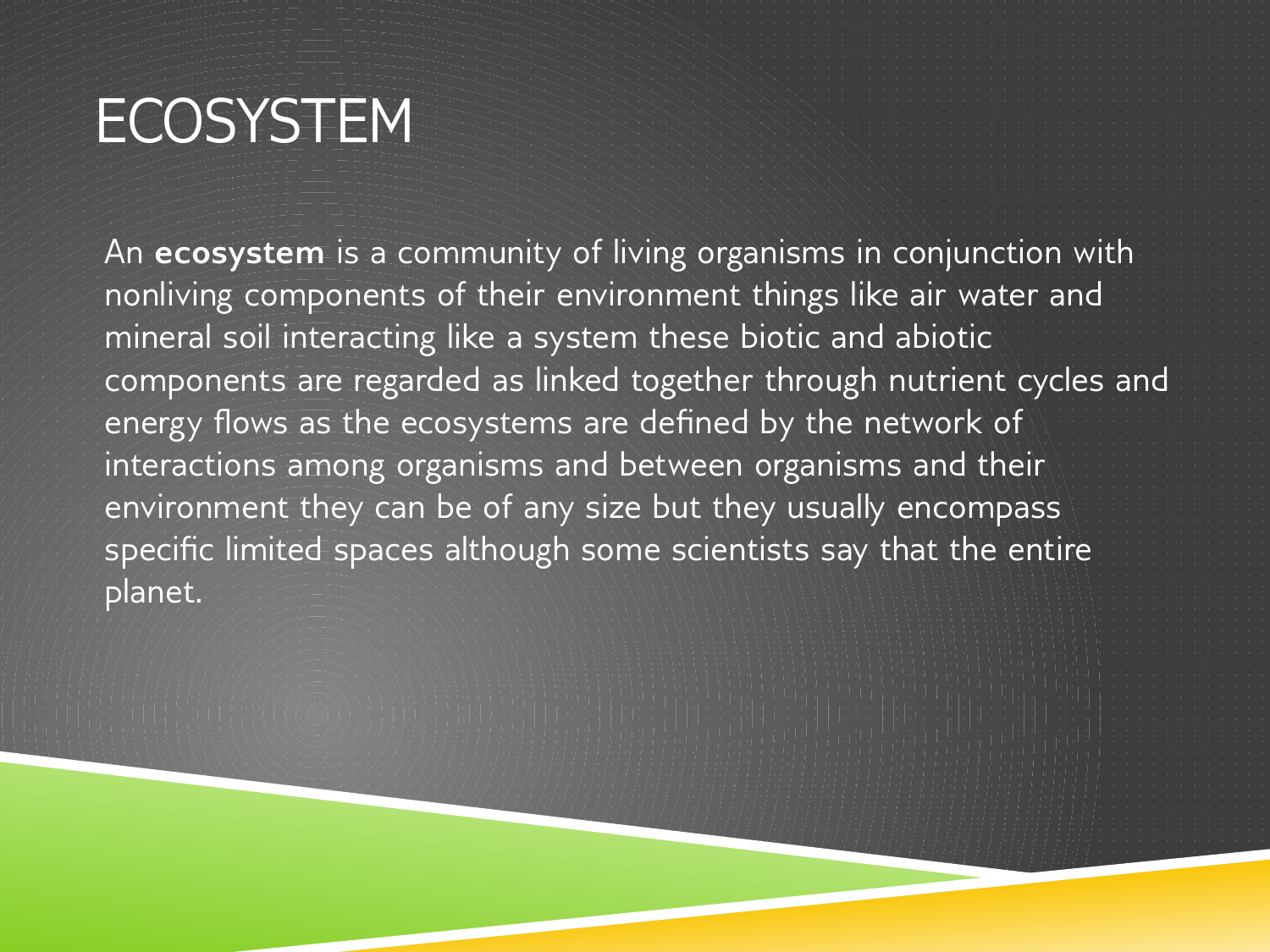

# Ecosystem
An ecosystem is a community of living organisms in conjunction with nonliving components of their environment things like air water and mineral soil interacting like a system these biotic and abiotic components are regarded as linked together through nutrient cycles and energy flows as the ecosystems are defined by the network of interactions among organisms and between organisms and their environment they can be of any size but they usually encompass specific limited spaces although some scientists say that the entire planet.